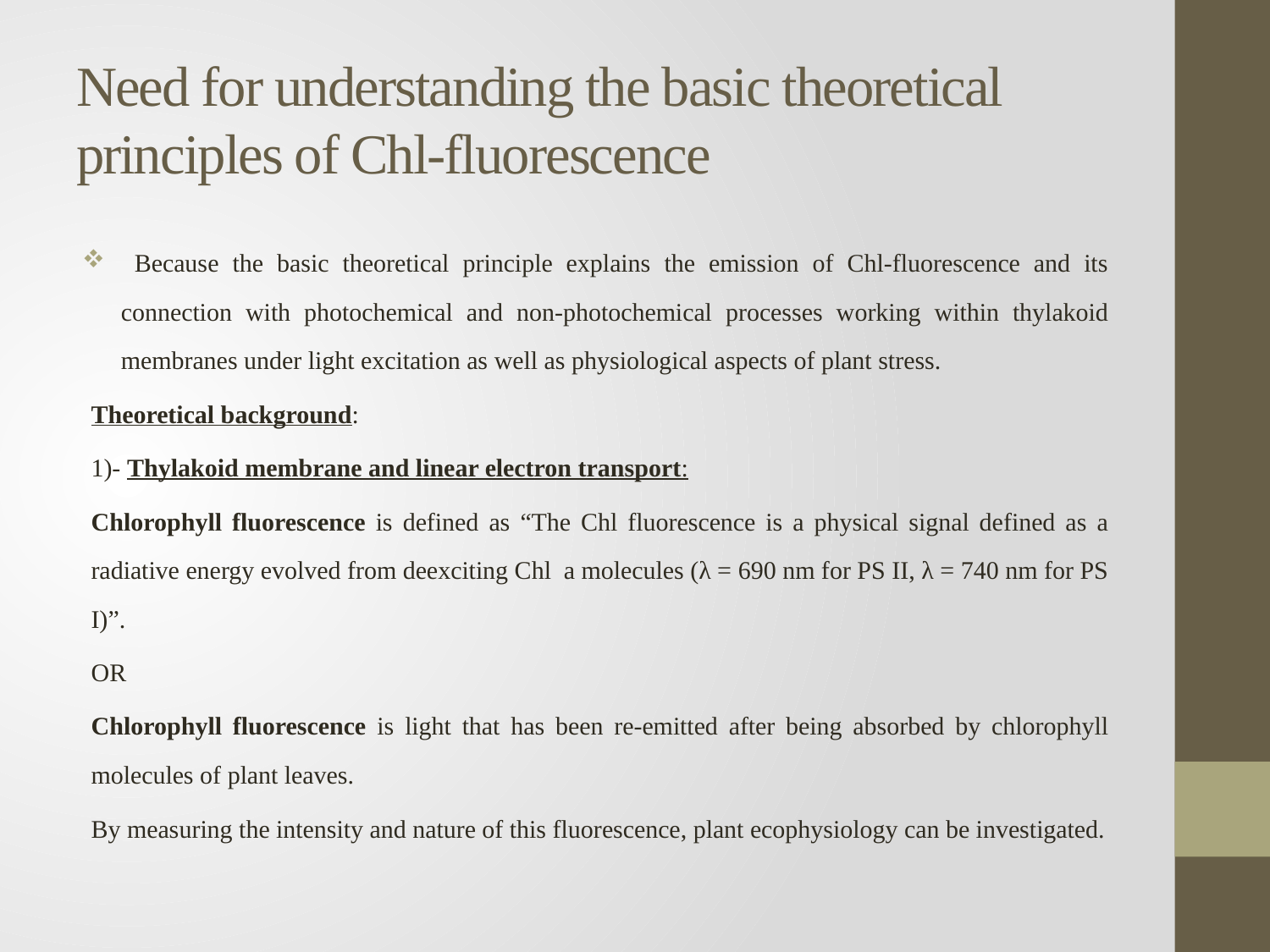

# Need for understanding the basic theoretical principles of Chl-fluorescence
 Because the basic theoretical principle explains the emission of Chl-fluorescence and its connection with photochemical and non-photochemical processes working within thylakoid membranes under light excitation as well as physiological aspects of plant stress.
Theoretical background:
1)- Thylakoid membrane and linear electron transport:
Chlorophyll fluorescence is defined as “The Chl fluorescence is a physical signal defined as a radiative energy evolved from deexciting Chl  a molecules (λ = 690 nm for PS II, λ = 740 nm for PS I)”.
OR
Chlorophyll fluorescence is light that has been re-emitted after being absorbed by chlorophyll molecules of plant leaves.
By measuring the intensity and nature of this fluorescence, plant ecophysiology can be investigated.